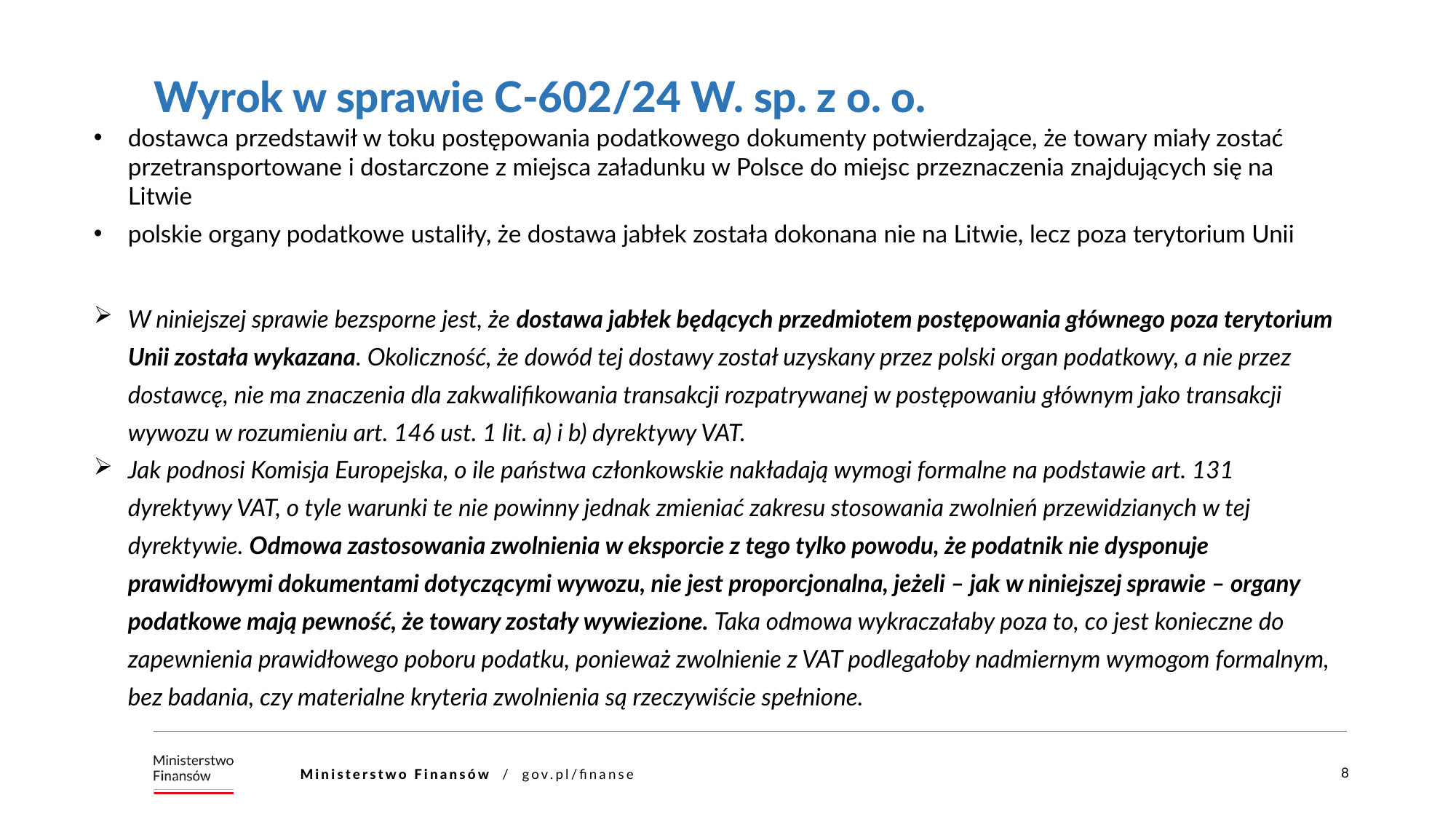

Wyrok w sprawie C-602/24 W. sp. z o. o.
dostawca przedstawił w toku postępowania podatkowego dokumenty potwierdzające, że towary miały zostać przetransportowane i dostarczone z miejsca załadunku w Polsce do miejsc przeznaczenia znajdujących się na Litwie
polskie organy podatkowe ustaliły, że dostawa jabłek została dokonana nie na Litwie, lecz poza terytorium Unii

W niniejszej sprawie bezsporne jest, że dostawa jabłek będących przedmiotem postępowania głównego poza terytorium Unii została wykazana. Okoliczność, że dowód tej dostawy został uzyskany przez polski organ podatkowy, a nie przez dostawcę, nie ma znaczenia dla zakwalifikowania transakcji rozpatrywanej w postępowaniu głównym jako transakcji wywozu w rozumieniu art. 146 ust. 1 lit. a) i b) dyrektywy VAT.
Jak podnosi Komisja Europejska, o ile państwa członkowskie nakładają wymogi formalne na podstawie art. 131 dyrektywy VAT, o tyle warunki te nie powinny jednak zmieniać zakresu stosowania zwolnień przewidzianych w tej dyrektywie. Odmowa zastosowania zwolnienia w eksporcie z tego tylko powodu, że podatnik nie dysponuje prawidłowymi dokumentami dotyczącymi wywozu, nie jest proporcjonalna, jeżeli – jak w niniejszej sprawie – organy podatkowe mają pewność, że towary zostały wywiezione. Taka odmowa wykraczałaby poza to, co jest konieczne do zapewnienia prawidłowego poboru podatku, ponieważ zwolnienie z VAT podlegałoby nadmiernym wymogom formalnym, bez badania, czy materialne kryteria zwolnienia są rzeczywiście spełnione.